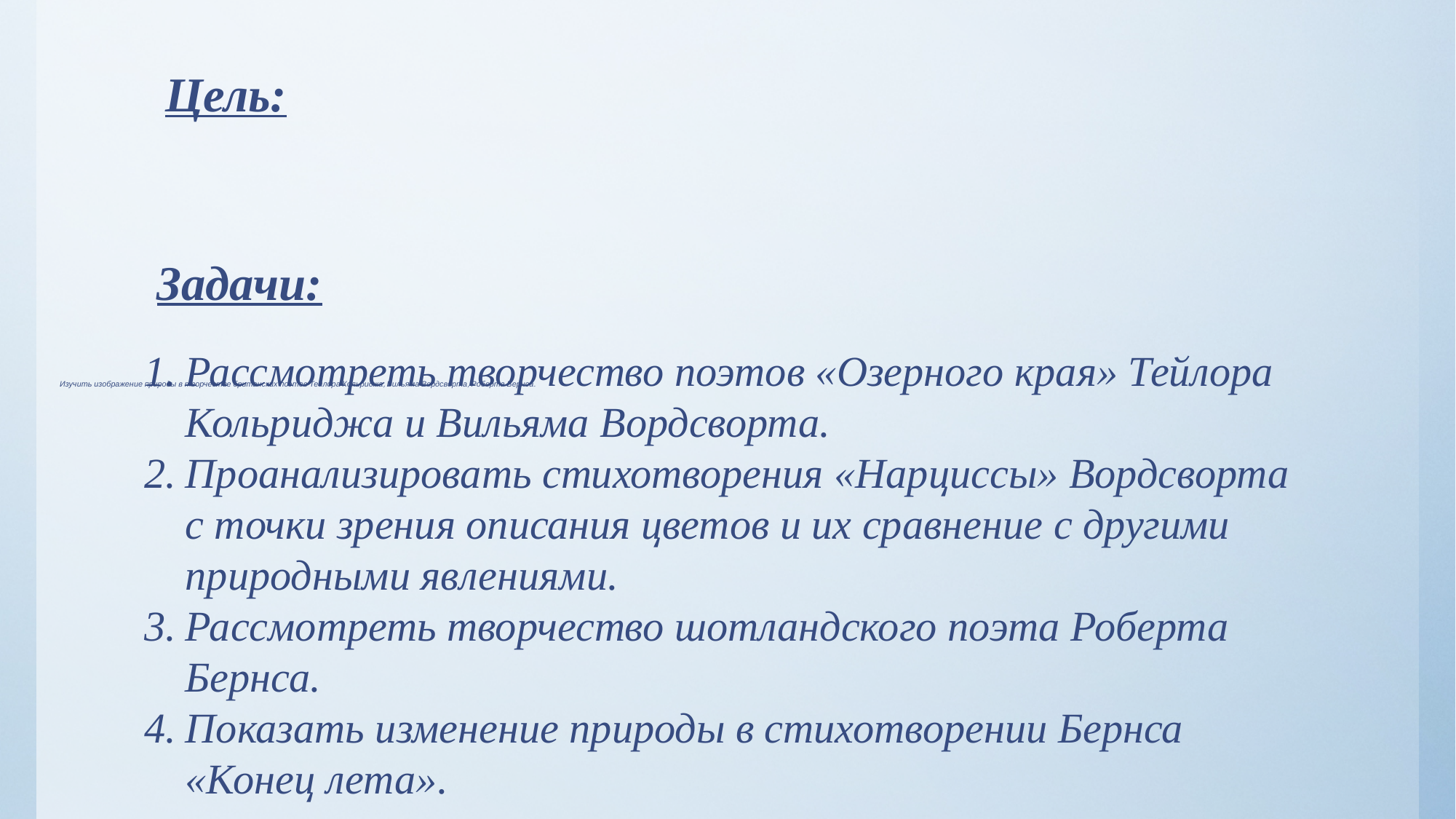

Цель:
Задачи:
Рассмотреть творчество поэтов «Озерного края» Тейлора Кольриджа и Вильяма Вордсворта.
Проанализировать стихотворения «Нарциссы» Вордсворта с точки зрения описания цветов и их сравнение с другими природными явлениями.
Рассмотреть творчество шотландского поэта Роберта Бернса.
Показать изменение природы в стихотворении Бернса «Конец лета».
# Изучить изображение природы в творчестве британских поэтов Тейлора Кольриджа, Вильяма Вордсворта, Роберта Бернса.